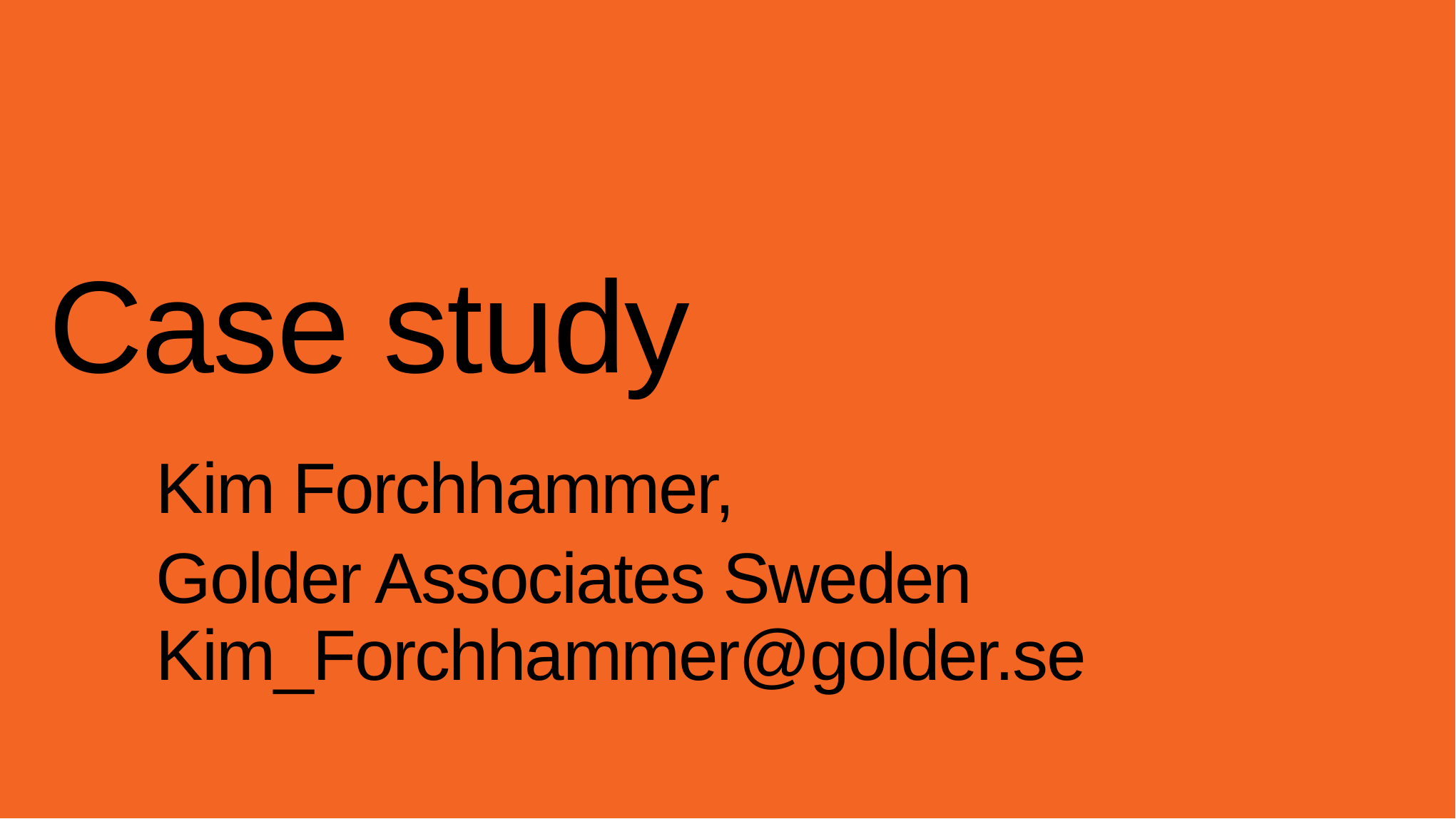

# Case study Kim Forchhammer, Golder Associates Sweden Kim_Forchhammer@golder.se